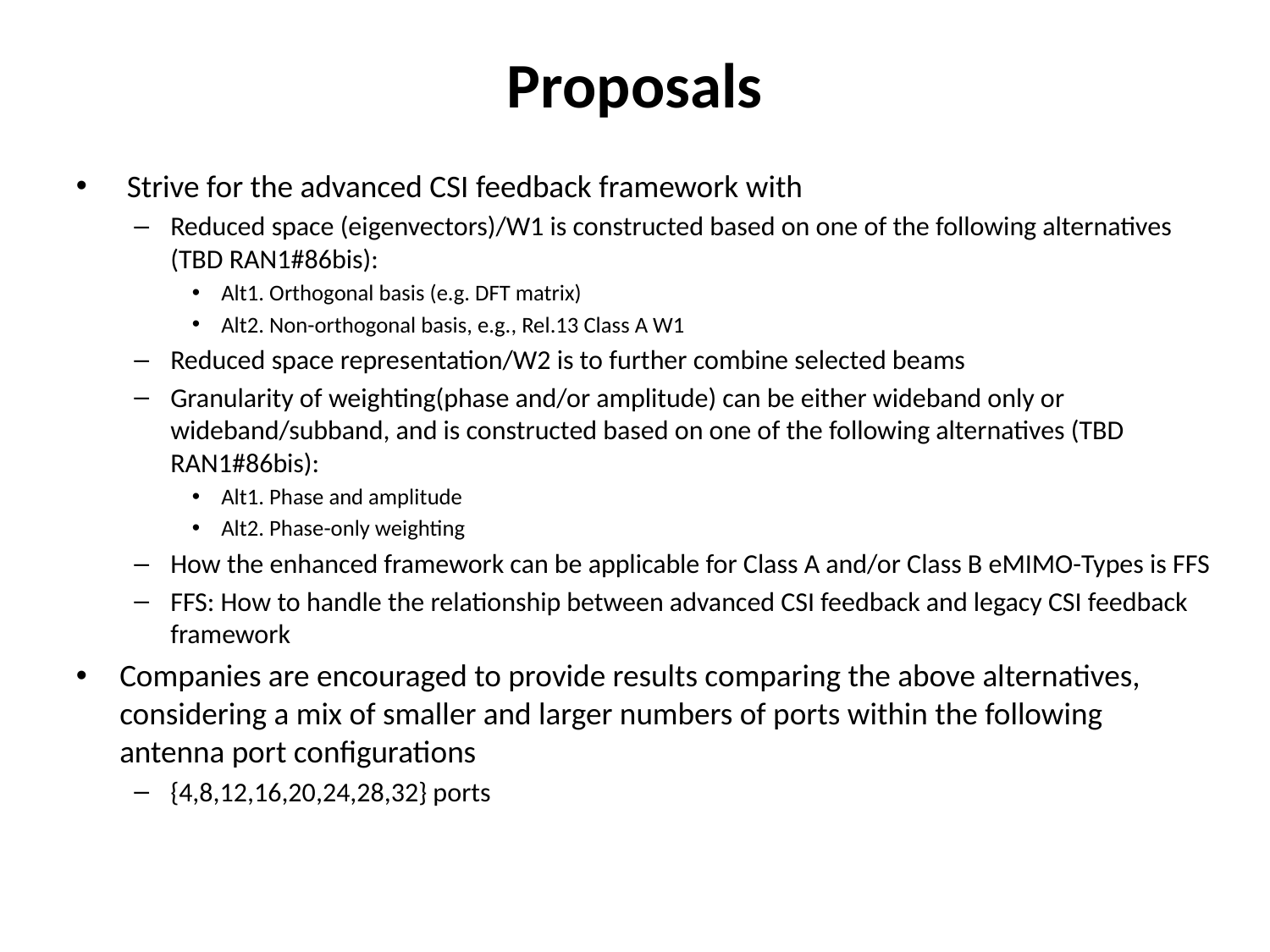

# Proposals
 Strive for the advanced CSI feedback framework with
Reduced space (eigenvectors)/W1 is constructed based on one of the following alternatives (TBD RAN1#86bis):
Alt1. Orthogonal basis (e.g. DFT matrix)
Alt2. Non-orthogonal basis, e.g., Rel.13 Class A W1
Reduced space representation/W2 is to further combine selected beams
Granularity of weighting(phase and/or amplitude) can be either wideband only or wideband/subband, and is constructed based on one of the following alternatives (TBD RAN1#86bis):
Alt1. Phase and amplitude
Alt2. Phase-only weighting
How the enhanced framework can be applicable for Class A and/or Class B eMIMO-Types is FFS
FFS: How to handle the relationship between advanced CSI feedback and legacy CSI feedback framework
Companies are encouraged to provide results comparing the above alternatives, considering a mix of smaller and larger numbers of ports within the following antenna port configurations
{4,8,12,16,20,24,28,32} ports